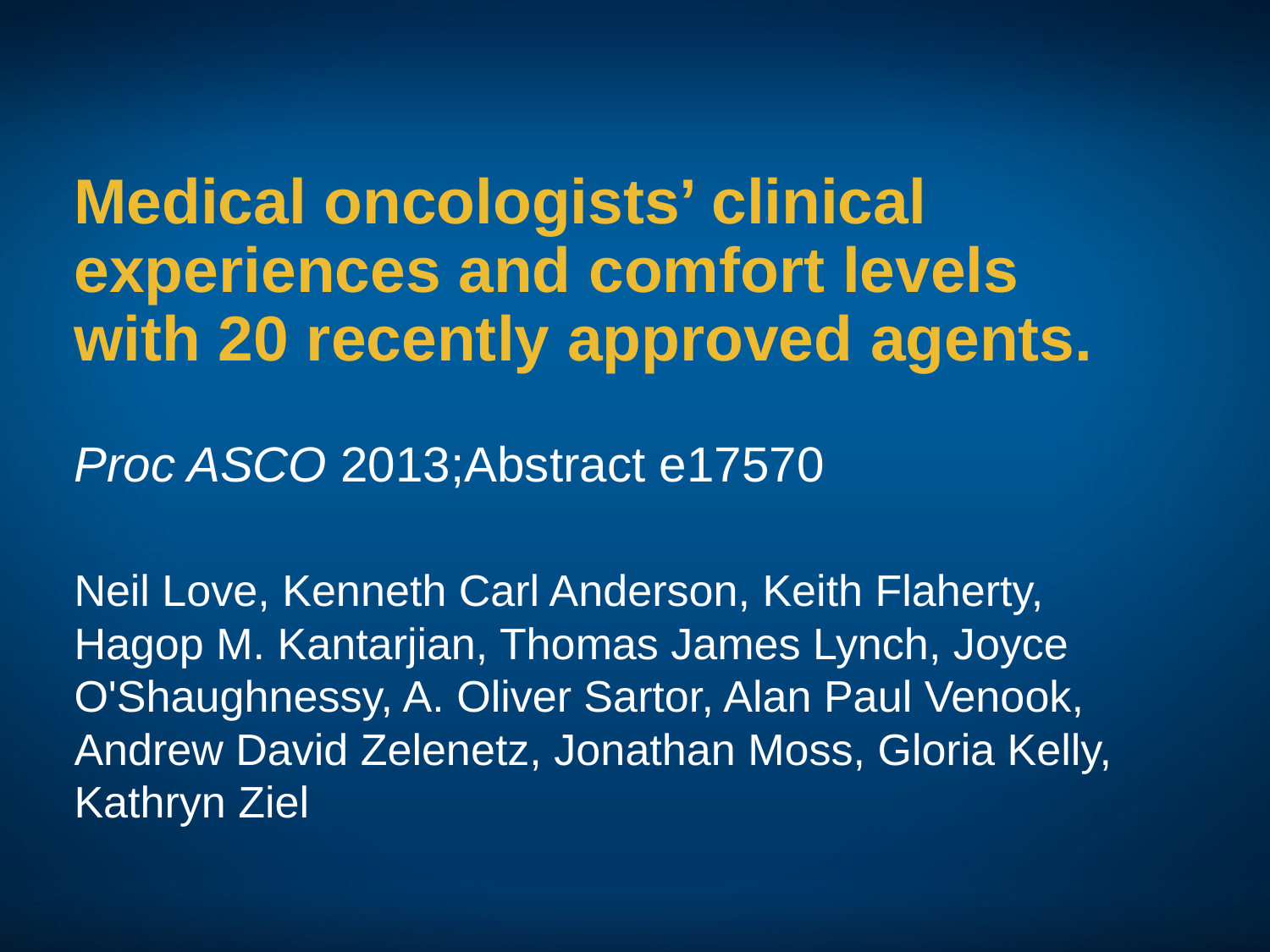

# Medical oncologists’ clinical experiences and comfort levels with 20 recently approved agents.
Proc ASCO 2013;Abstract e17570

Neil Love, Kenneth Carl Anderson, Keith Flaherty, Hagop M. Kantarjian, Thomas James Lynch, Joyce O'Shaughnessy, A. Oliver Sartor, Alan Paul Venook, Andrew David Zelenetz, Jonathan Moss, Gloria Kelly, Kathryn Ziel